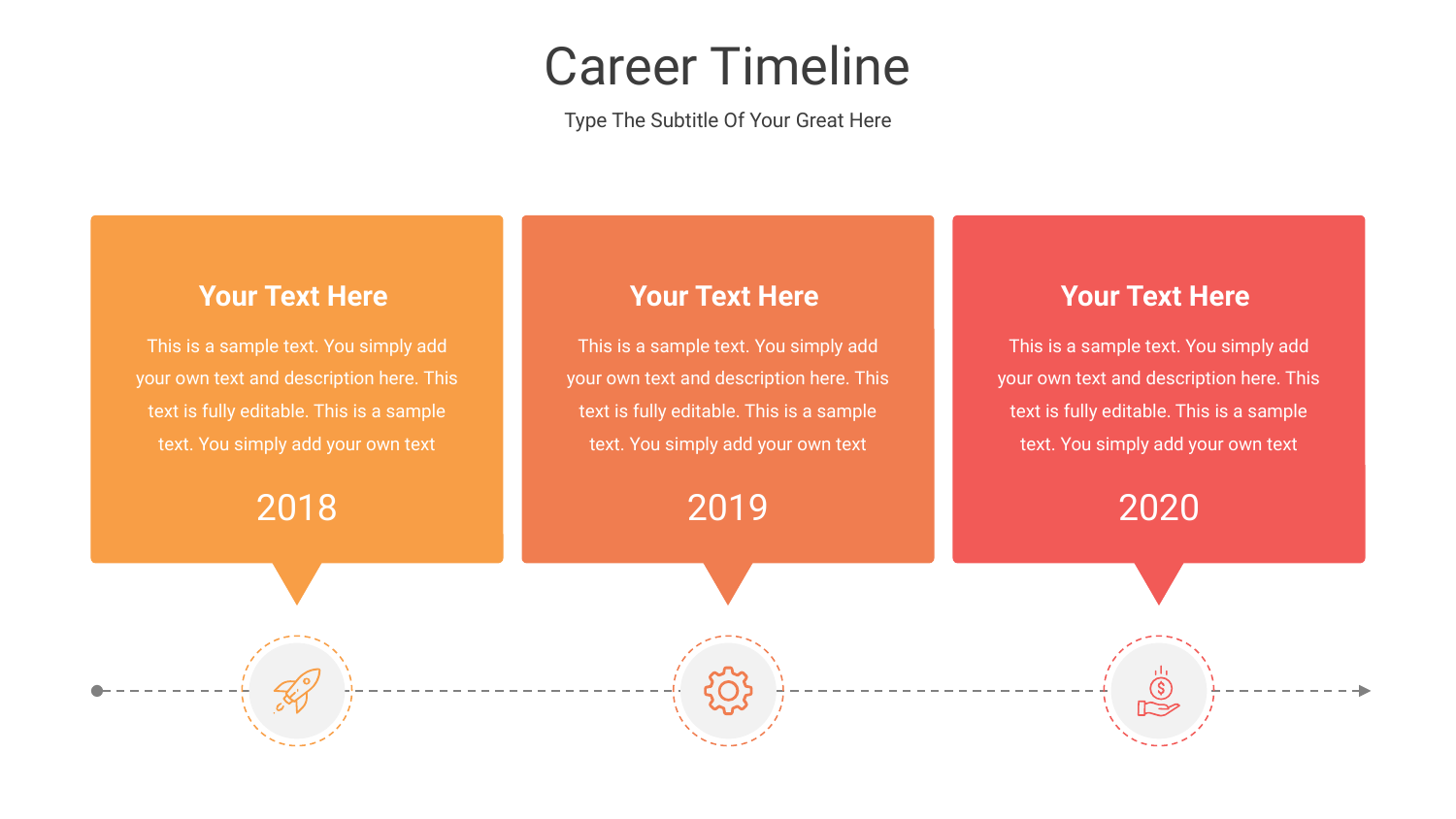

# Career Timeline
Type The Subtitle Of Your Great Here

Your Text Here
Your Text Here
Your Text Here
This is a sample text. You simply add your own text and description here. This text is fully editable. This is a sample text. You simply add your own text
This is a sample text. You simply add your own text and description here. This text is fully editable. This is a sample text. You simply add your own text
This is a sample text. You simply add your own text and description here. This text is fully editable. This is a sample text. You simply add your own text
2018
2019
2020